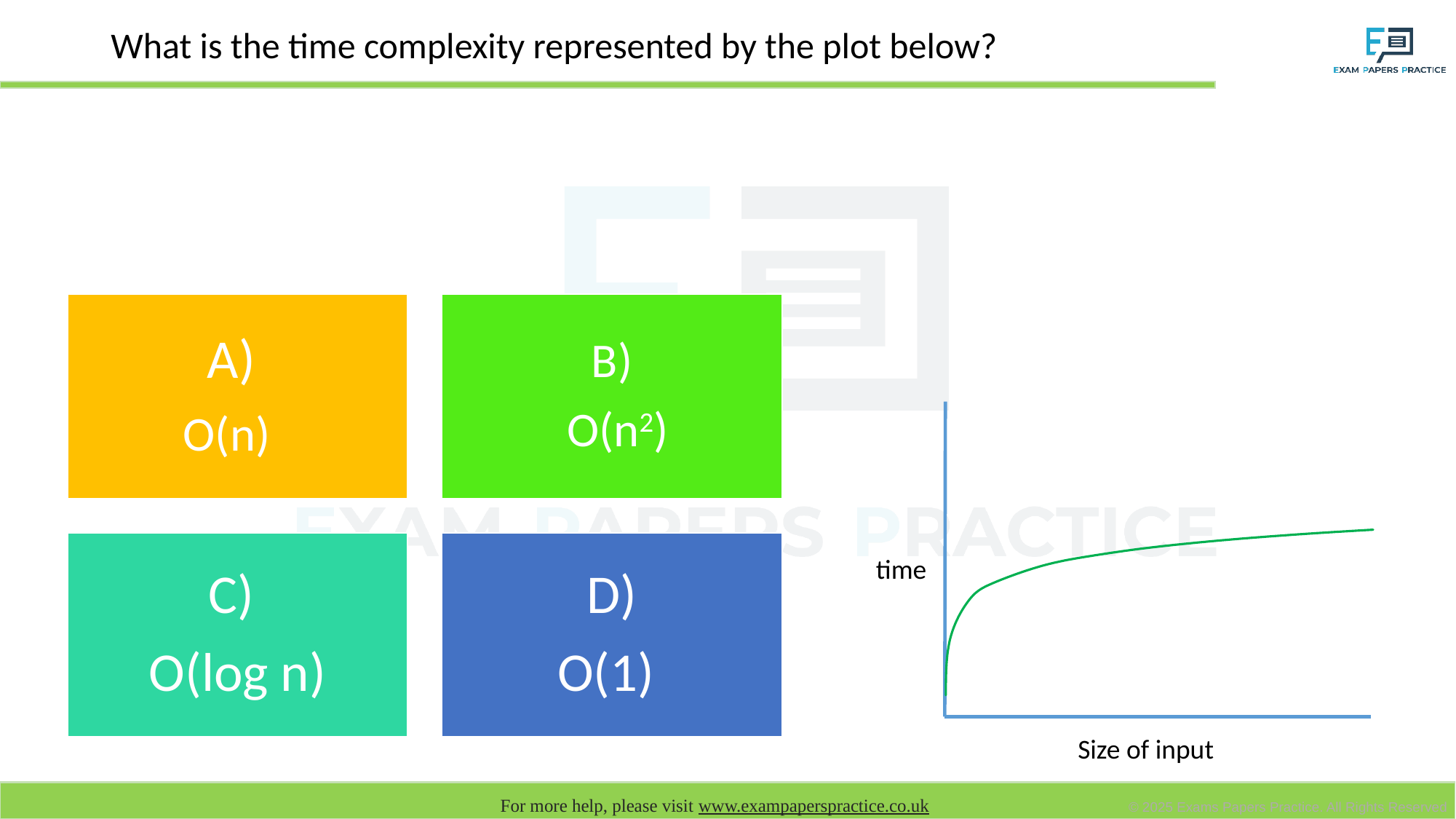

# What is the time complexity represented by the plot below?
A)
O(n)
B)
 O(n2)
C)
O(log n)
D)
O(1)

### Chart

| Category |  |
|---|---|
time
Size of input